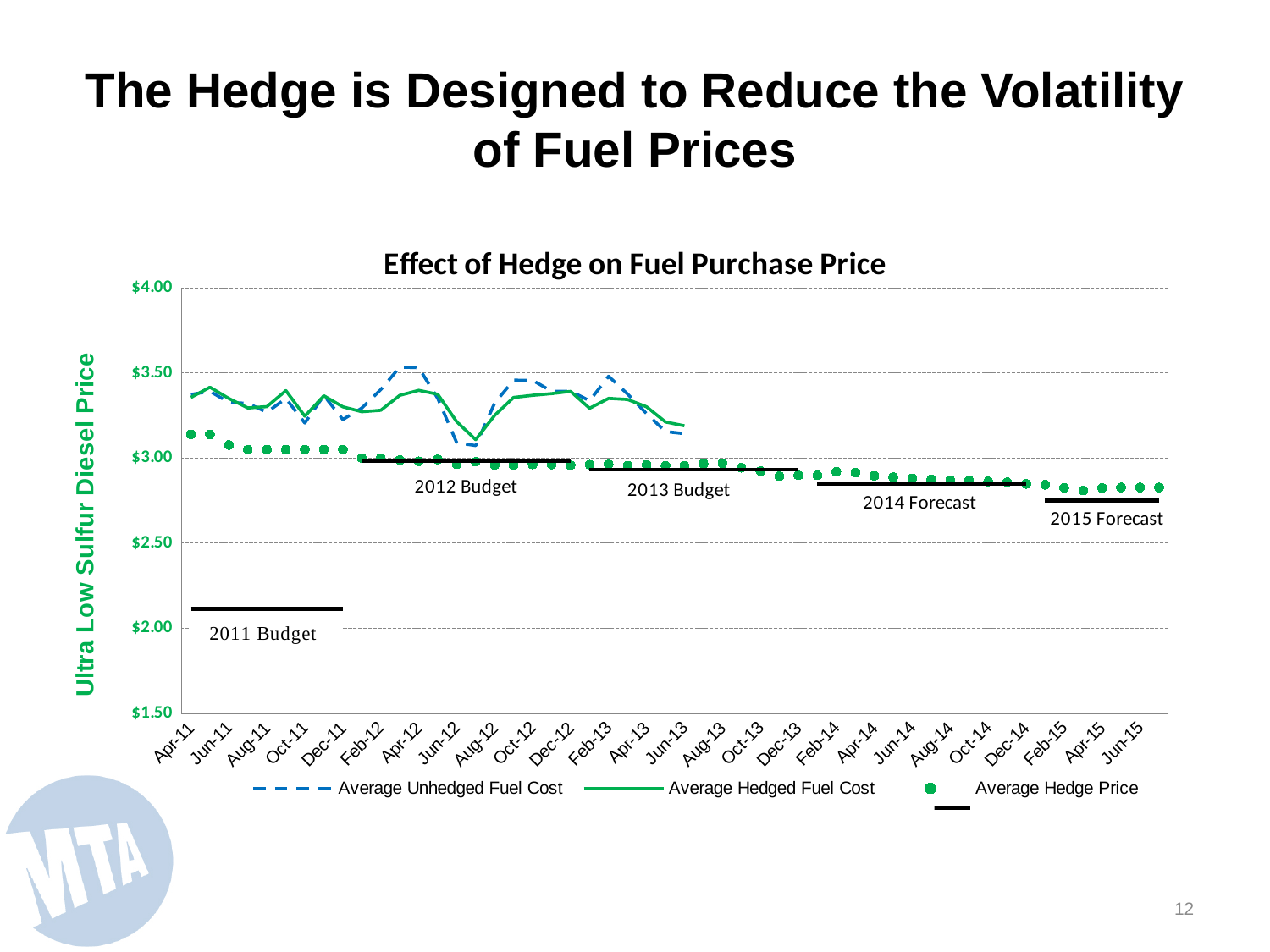

# The Hedge is Designed to Reduce the Volatility of Fuel Prices

[unsupported chart]

12